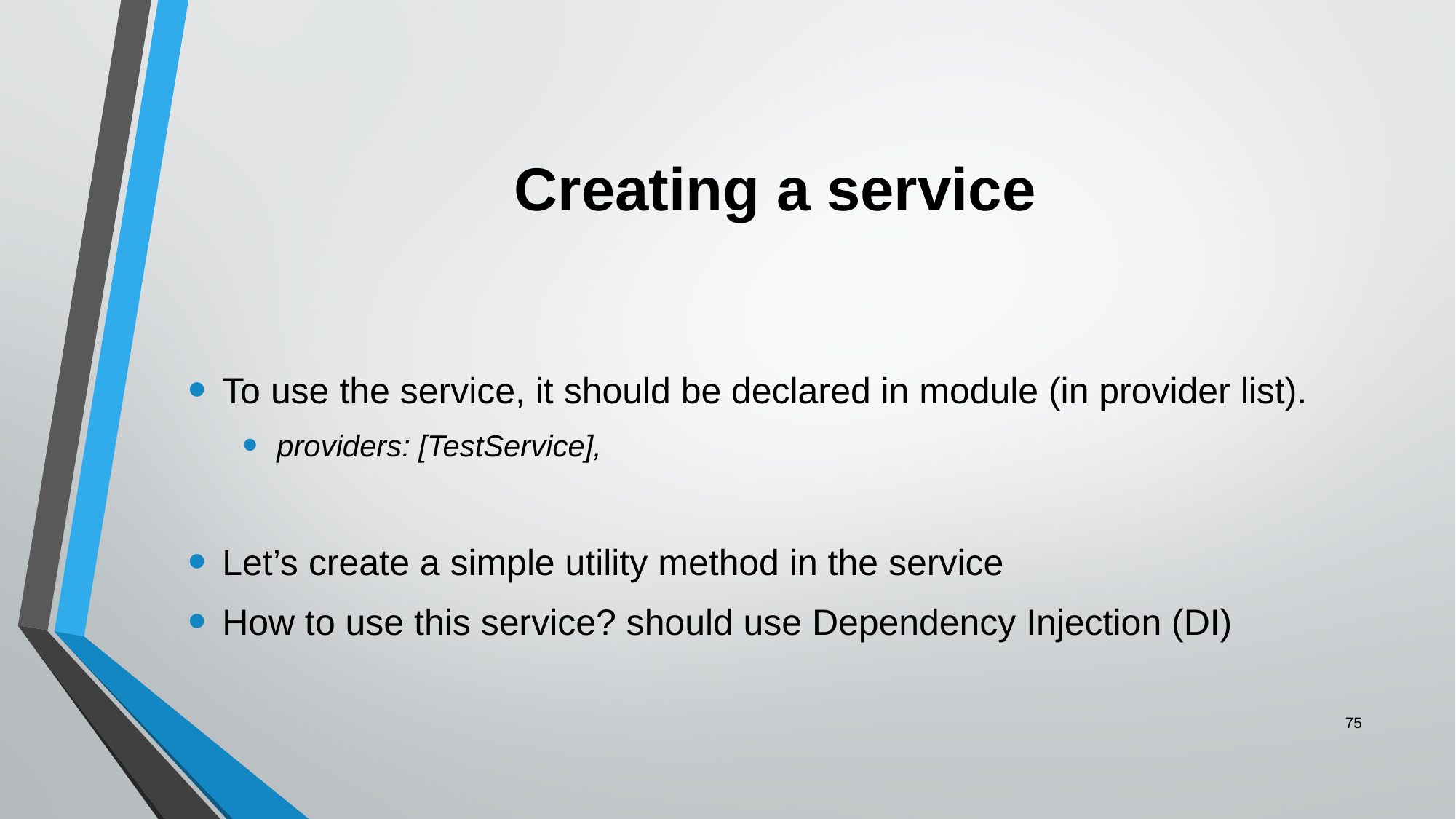

# Creating a service
To use the service, it should be declared in module (in provider list).
providers: [TestService],

Let’s create a simple utility method in the service
How to use this service? should use Dependency Injection (DI)
75